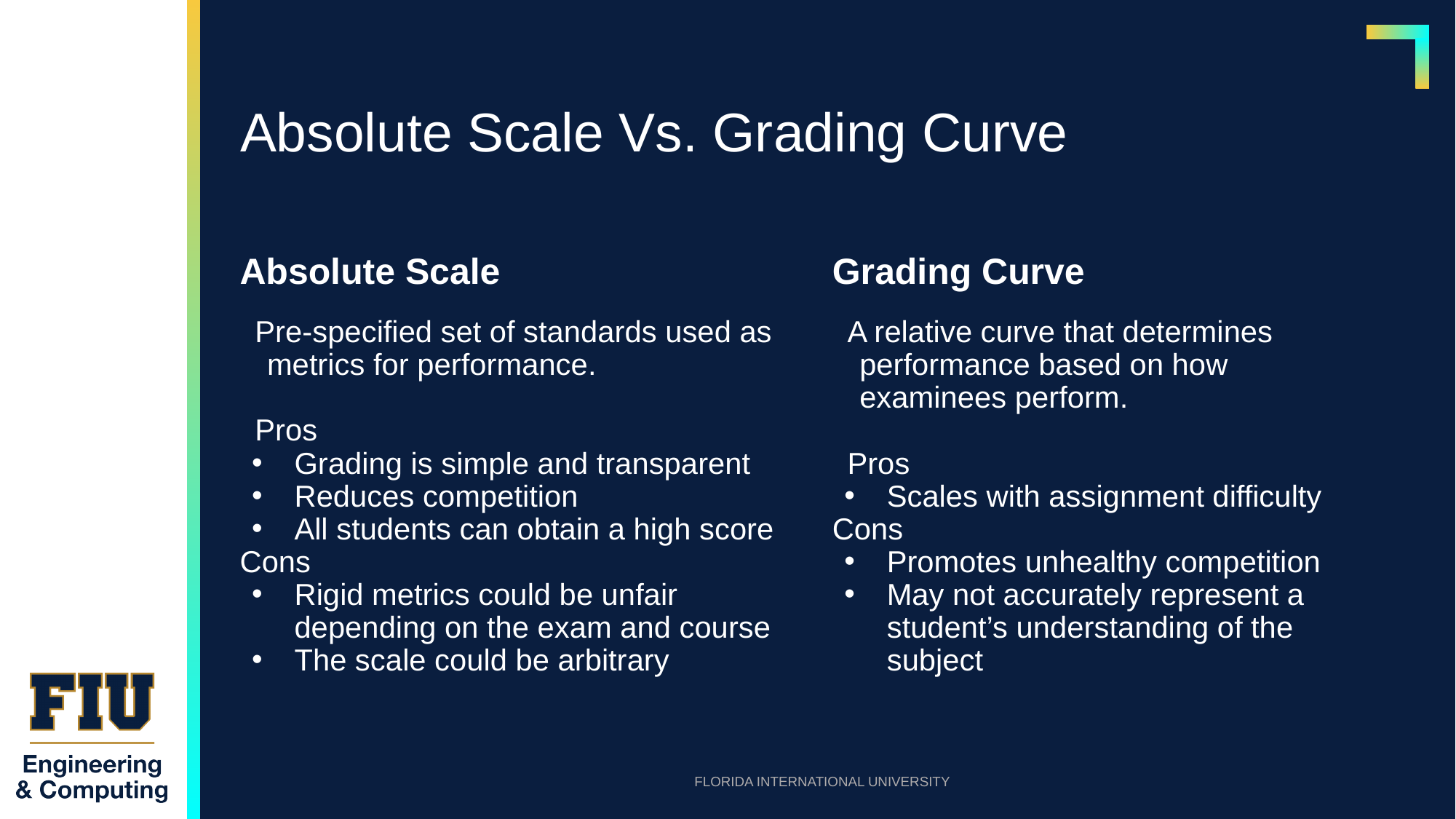

# Absolute Scale Vs. Grading Curve
Absolute Scale
Grading Curve
Pre-specified set of standards used as metrics for performance.

Pros
Grading is simple and transparent
Reduces competition
All students can obtain a high score
Cons
Rigid metrics could be unfair depending on the exam and course
The scale could be arbitrary
A relative curve that determines performance based on how examinees perform.

Pros
Scales with assignment difficulty
Cons
Promotes unhealthy competition
May not accurately represent a student’s understanding of the subject